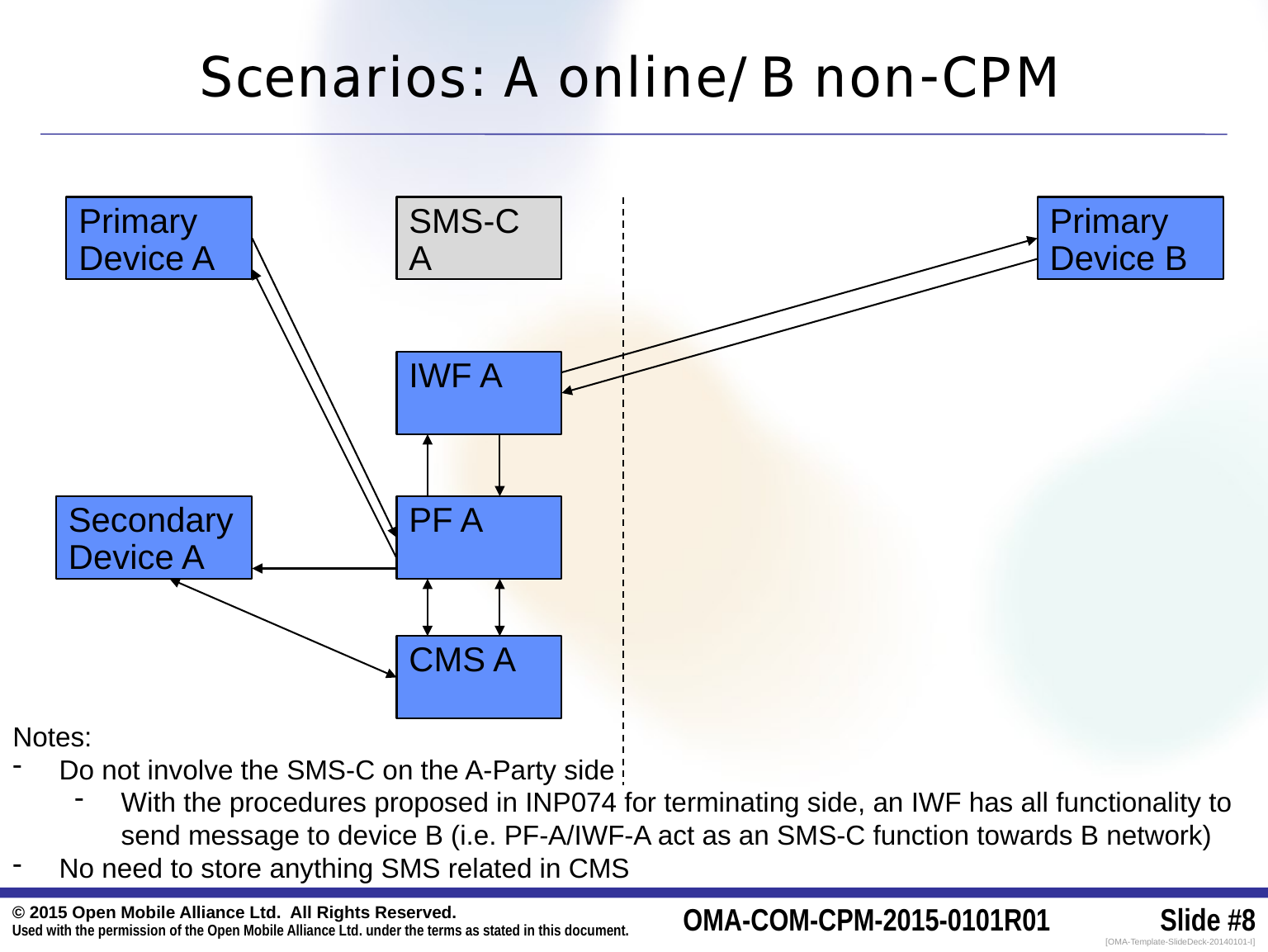

# Scenarios: A online/B non-CPM
Primary Device A
SMS-C A
Primary Device B
IWF A
Secondary Device A
PF A
CMS A
Notes:
Do not involve the SMS-C on the A-Party side
With the procedures proposed in INP074 for terminating side, an IWF has all functionality to send message to device B (i.e. PF-A/IWF-A act as an SMS-C function towards B network)
No need to store anything SMS related in CMS